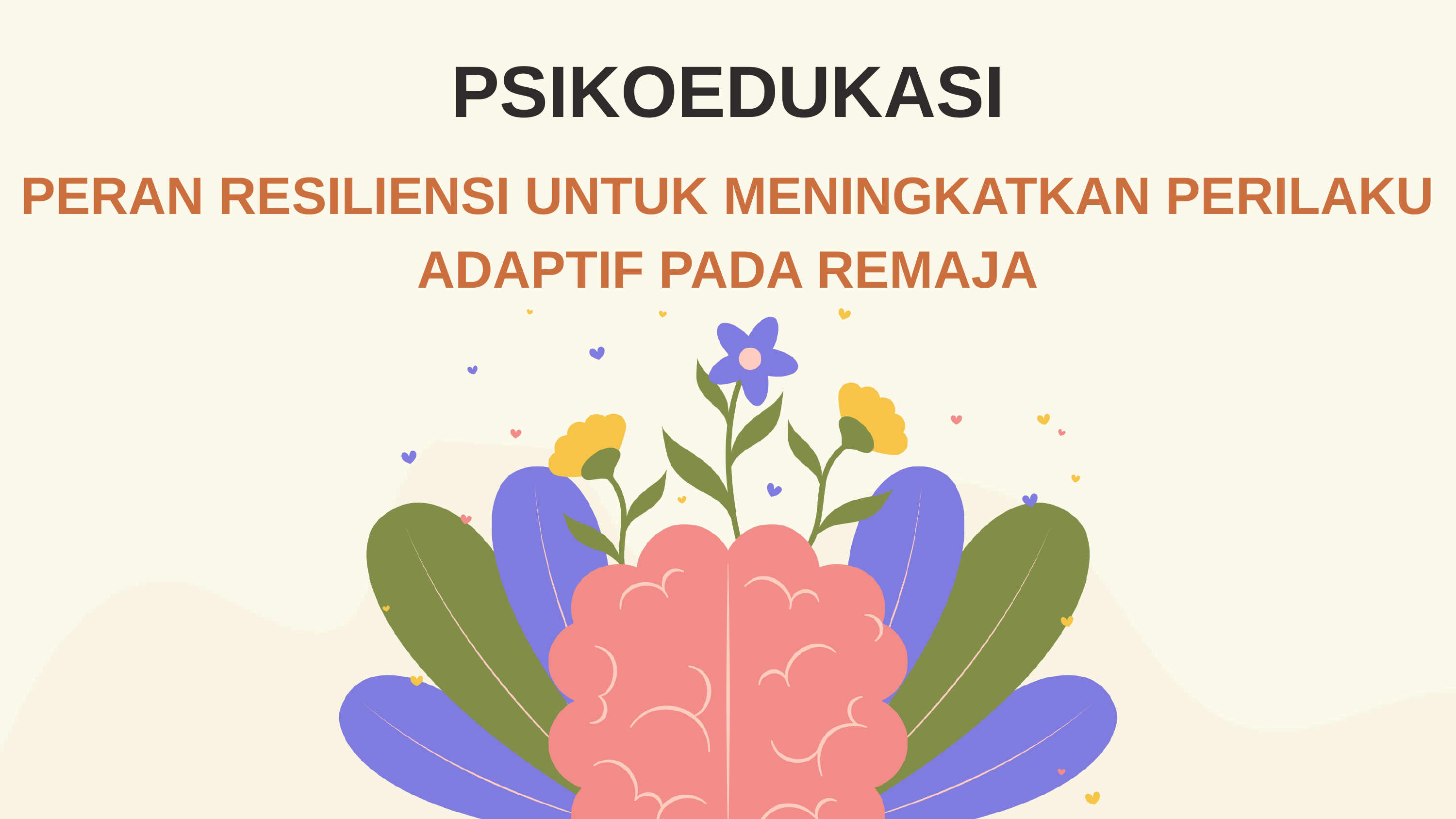

PSIKOEDUKASI
PERAN RESILIENSI UNTUK MENINGKATKAN PERILAKU ADAPTIF PADA REMAJA